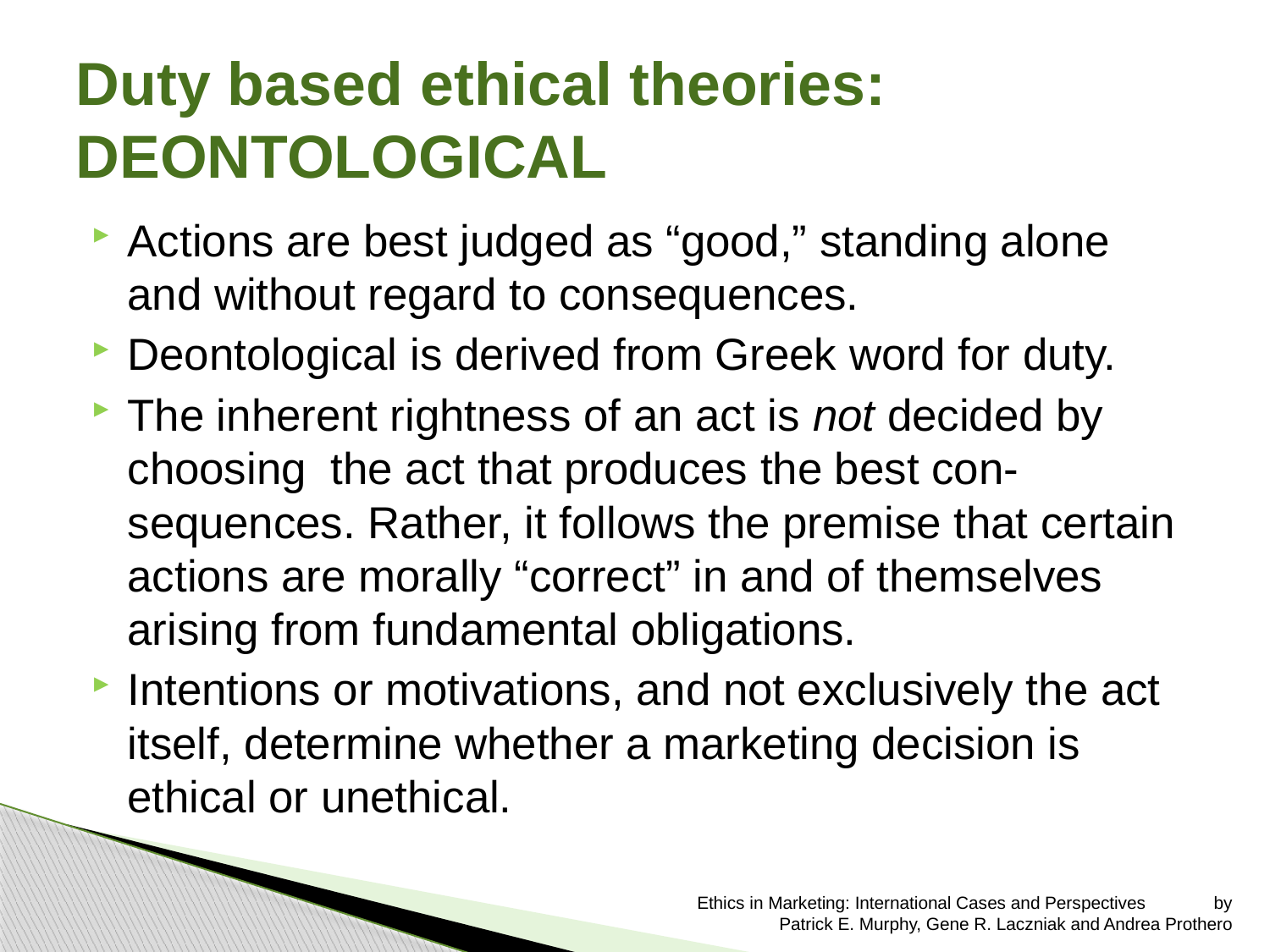

# Duty based ethical theories: DEONTOLOGICAL
Actions are best judged as “good,” standing alone and without regard to consequences.
Deontological is derived from Greek word for duty.
The inherent rightness of an act is not decided by  choosing  the act that produces the best con-sequences. Rather, it follows the premise that certain actions are morally “correct” in and of themselves arising from fundamental obligations.
Intentions or motivations, and not exclusively the act itself, determine whether a marketing decision is ethical or unethical.
     Ethics in Marketing: International Cases and Perspectives              by Patrick E. Murphy, Gene R. Laczniak and Andrea Prothero